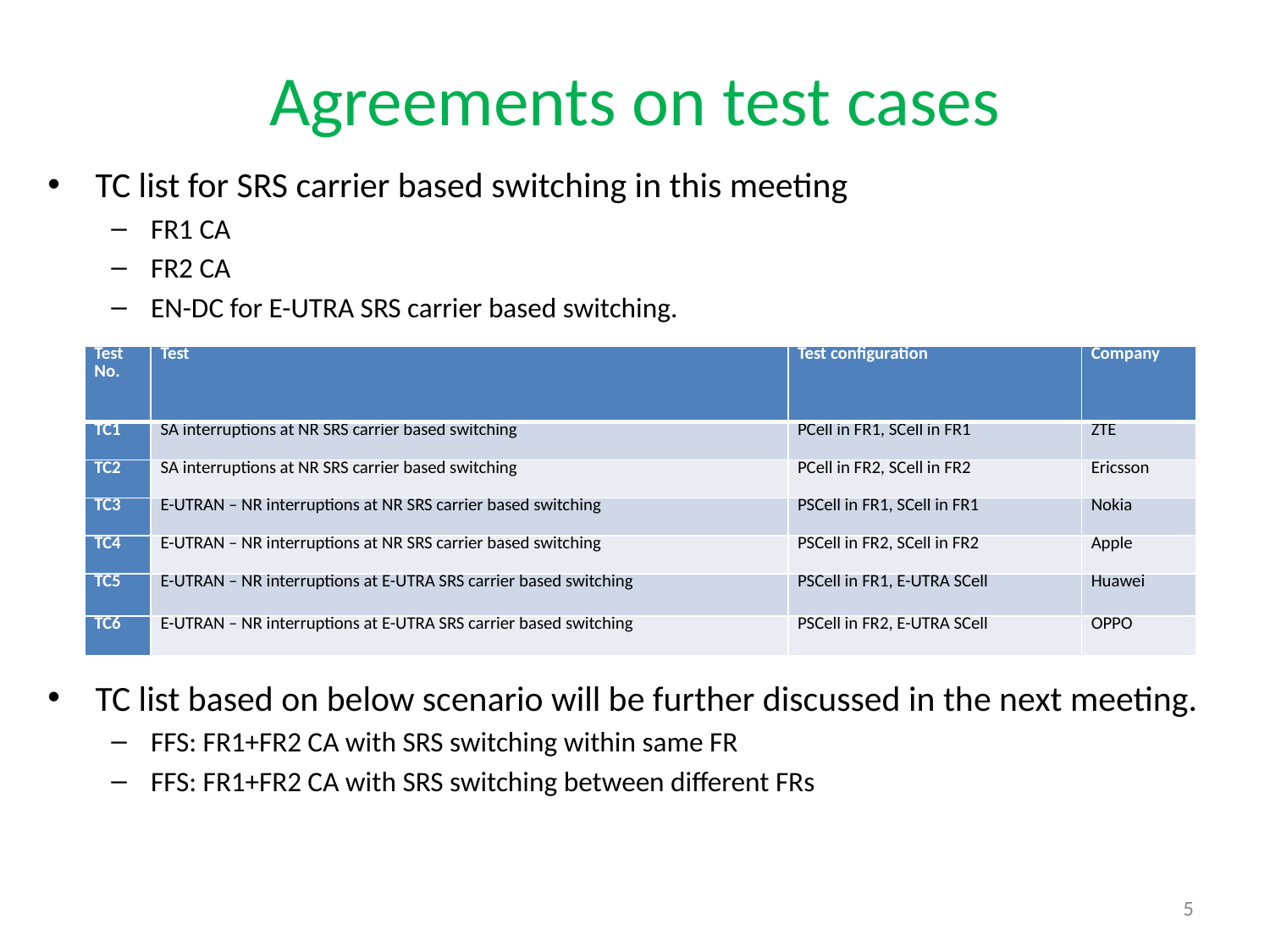

# Agreements on test cases
TC list for SRS carrier based switching in this meeting
FR1 CA
FR2 CA
EN-DC for E-UTRA SRS carrier based switching.

TC list based on below scenario will be further discussed in the next meeting.
FFS: FR1+FR2 CA with SRS switching within same FR
FFS: FR1+FR2 CA with SRS switching between different FRs

| Test No. | Test | Test configuration | Company |
| --- | --- | --- | --- |
| TC1 | SA interruptions at NR SRS carrier based switching | PCell in FR1, SCell in FR1 | ZTE |
| TC2 | SA interruptions at NR SRS carrier based switching | PCell in FR2, SCell in FR2 | Ericsson |
| TC3 | E-UTRAN – NR interruptions at NR SRS carrier based switching | PSCell in FR1, SCell in FR1 | Nokia |
| TC4 | E-UTRAN – NR interruptions at NR SRS carrier based switching | PSCell in FR2, SCell in FR2 | Apple |
| TC5 | E-UTRAN – NR interruptions at E-UTRA SRS carrier based switching | PSCell in FR1, E-UTRA SCell | Huawei |
| TC6 | E-UTRAN – NR interruptions at E-UTRA SRS carrier based switching | PSCell in FR2, E-UTRA SCell | OPPO |
5